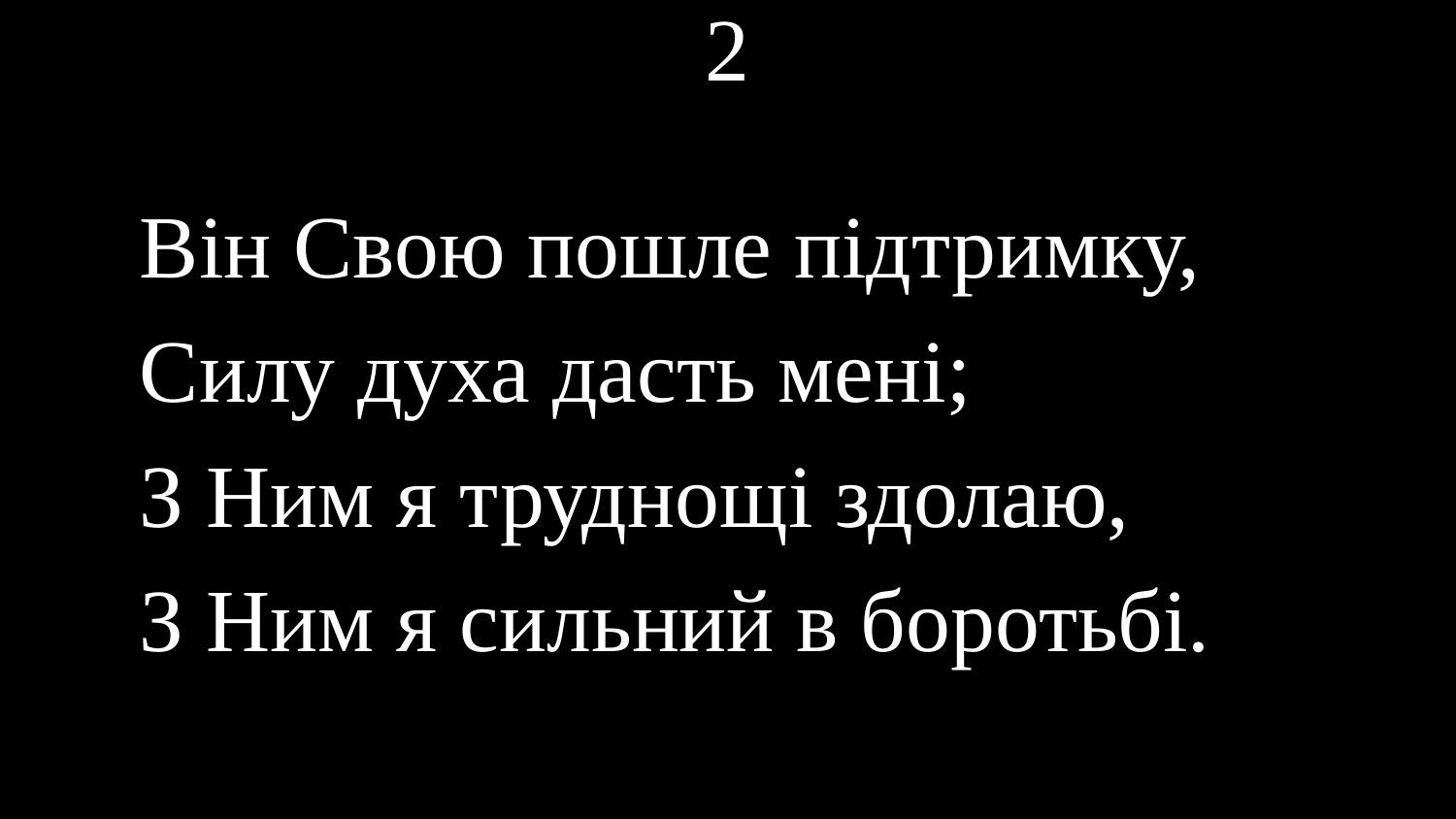

# 2
Він Свою пошле підтримку,
Силу духа дасть мені;
З Ним я труднощі здолаю,
З Ним я сильний в боротьбі.